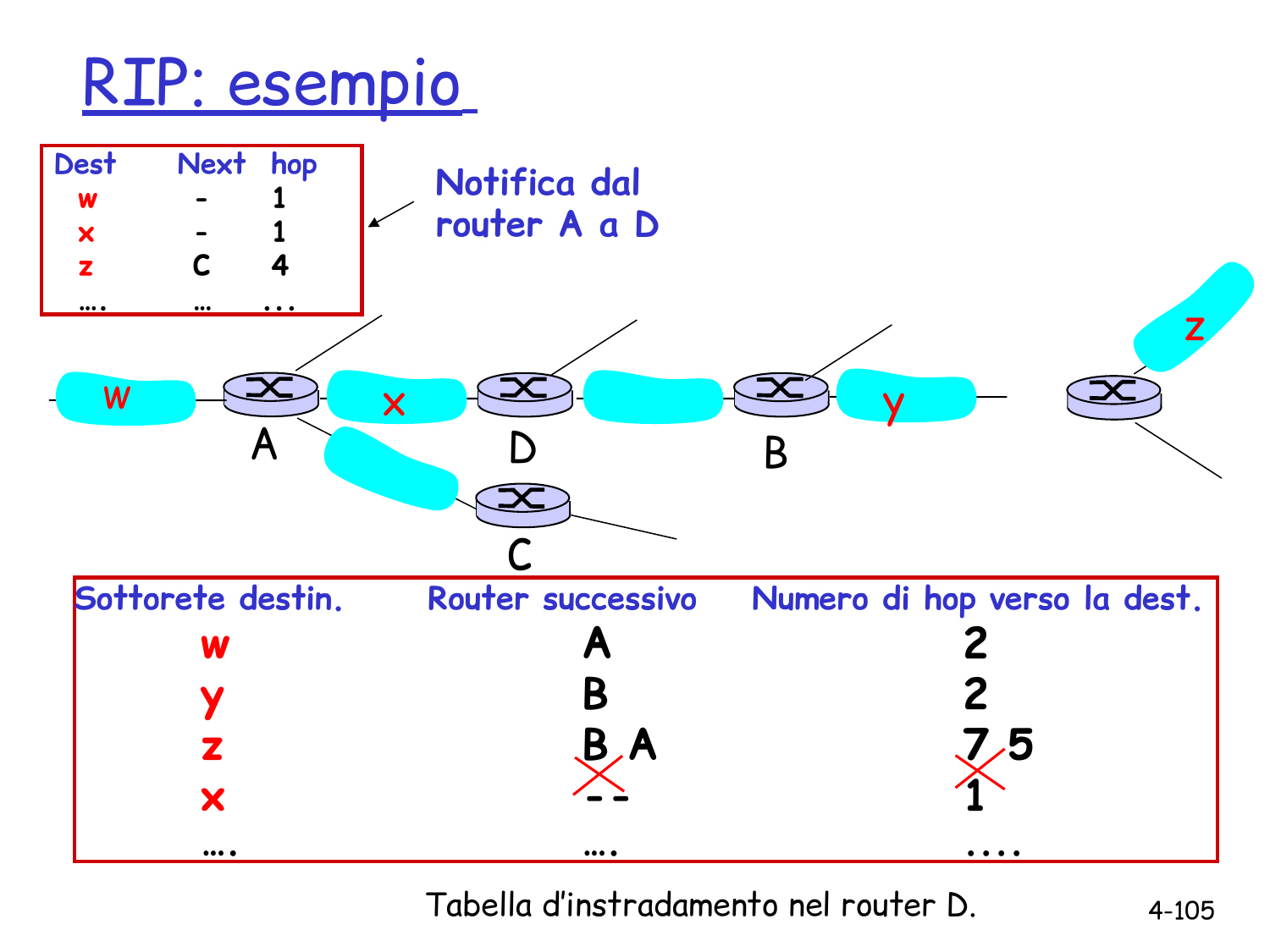

# RIP: esempio
 Dest     Next  hop
   w	  -     1
   x	  -     1
   z	  C     4
   ….	  …    ...
Notifica dal
router A a D

z

w

x
y

A
D

B

C
Sottorete destin.      Router successivo    Numero di hop verso la dest.
 	w			A			2
	y			B			2
 	z			B A			7 5
	x			--			1
	….			….			....

Tabella d’instradamento nel router D.
4-105